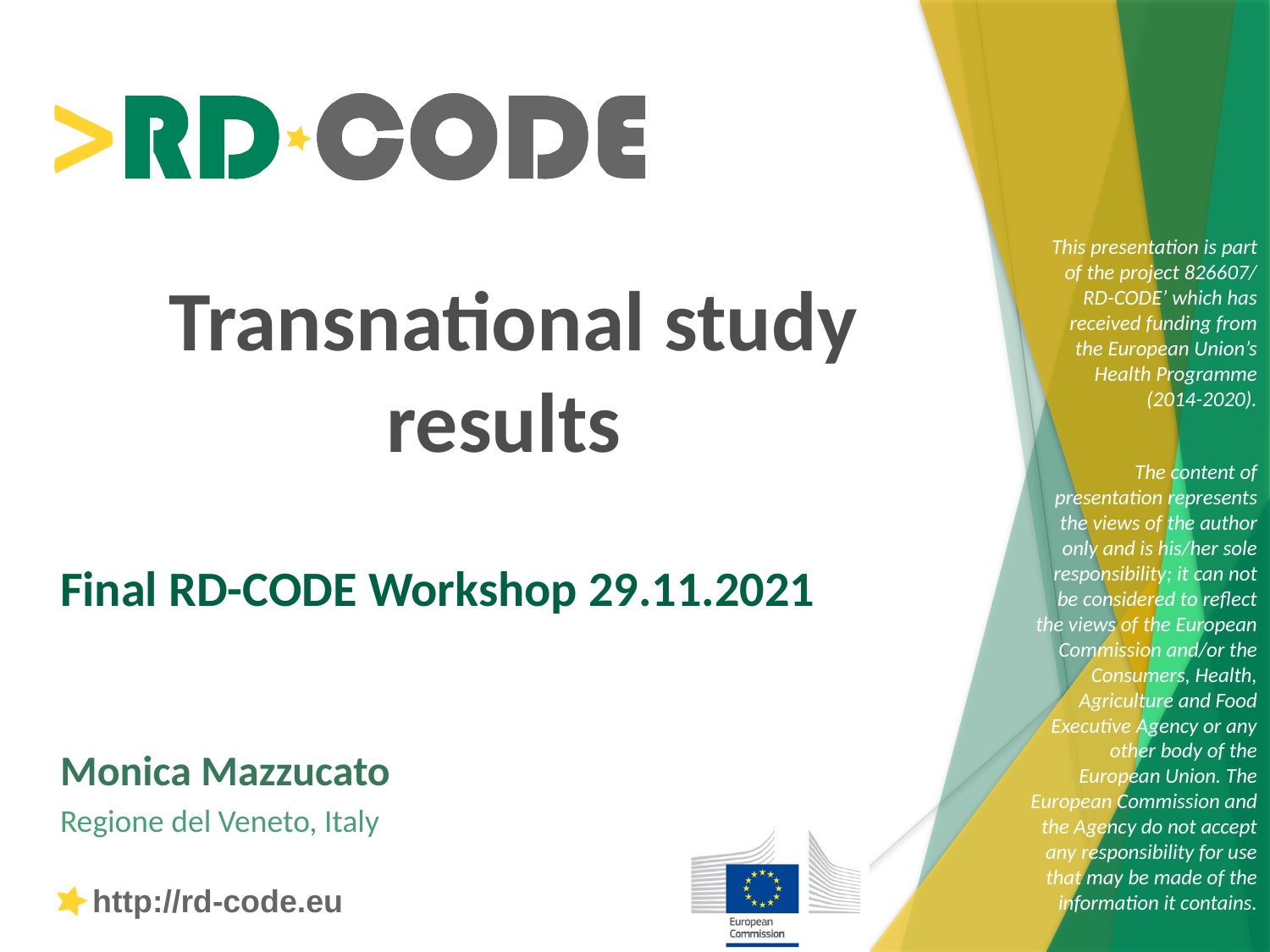

# Transnational study results
Final RD-CODE Workshop 29.11.2021

Monica Mazzucato
Regione del Veneto, Italy